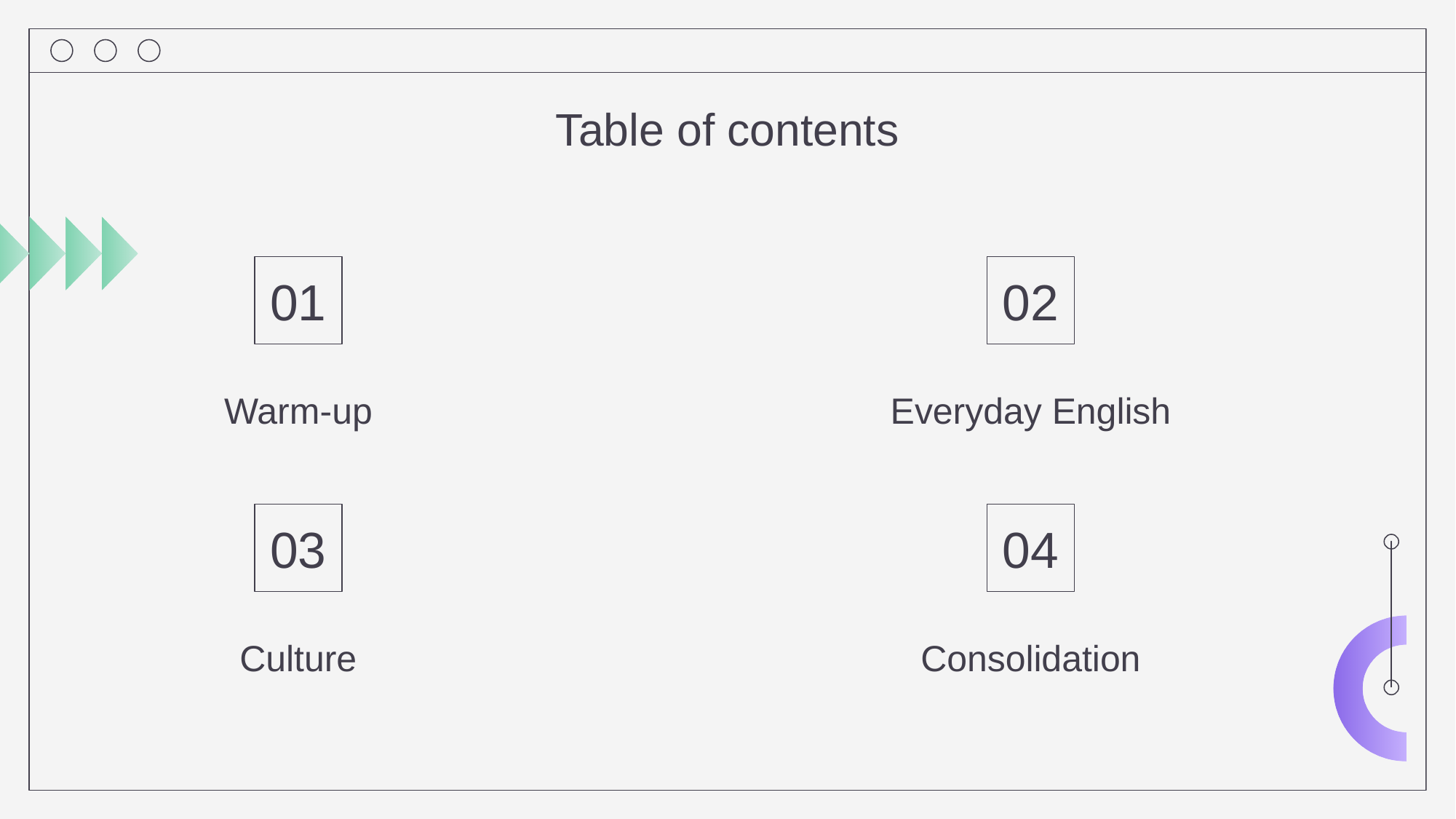

# Table of contents
01
02
Warm-up
Everyday English
03
04
Culture
Consolidation